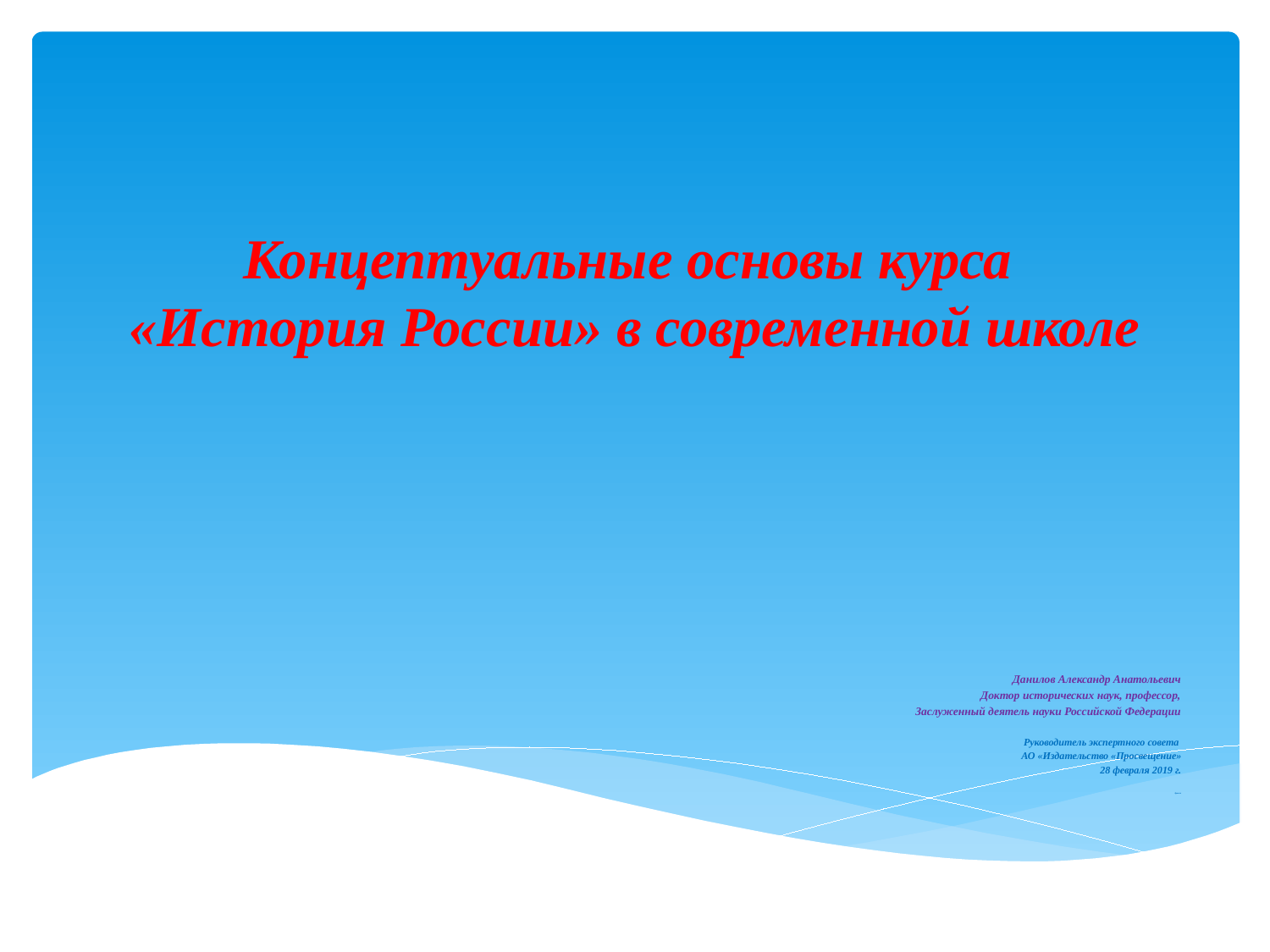

# Концептуальные основы курса «История России» в современной школе
Данилов Александр Анатольевич
Доктор исторических наук, профессор,
Заслуженный деятель науки Российской Федерации

Руководитель экспертного совета
АО «Издательство «Просвещение»
28 февраля 2019 г.

Брянск